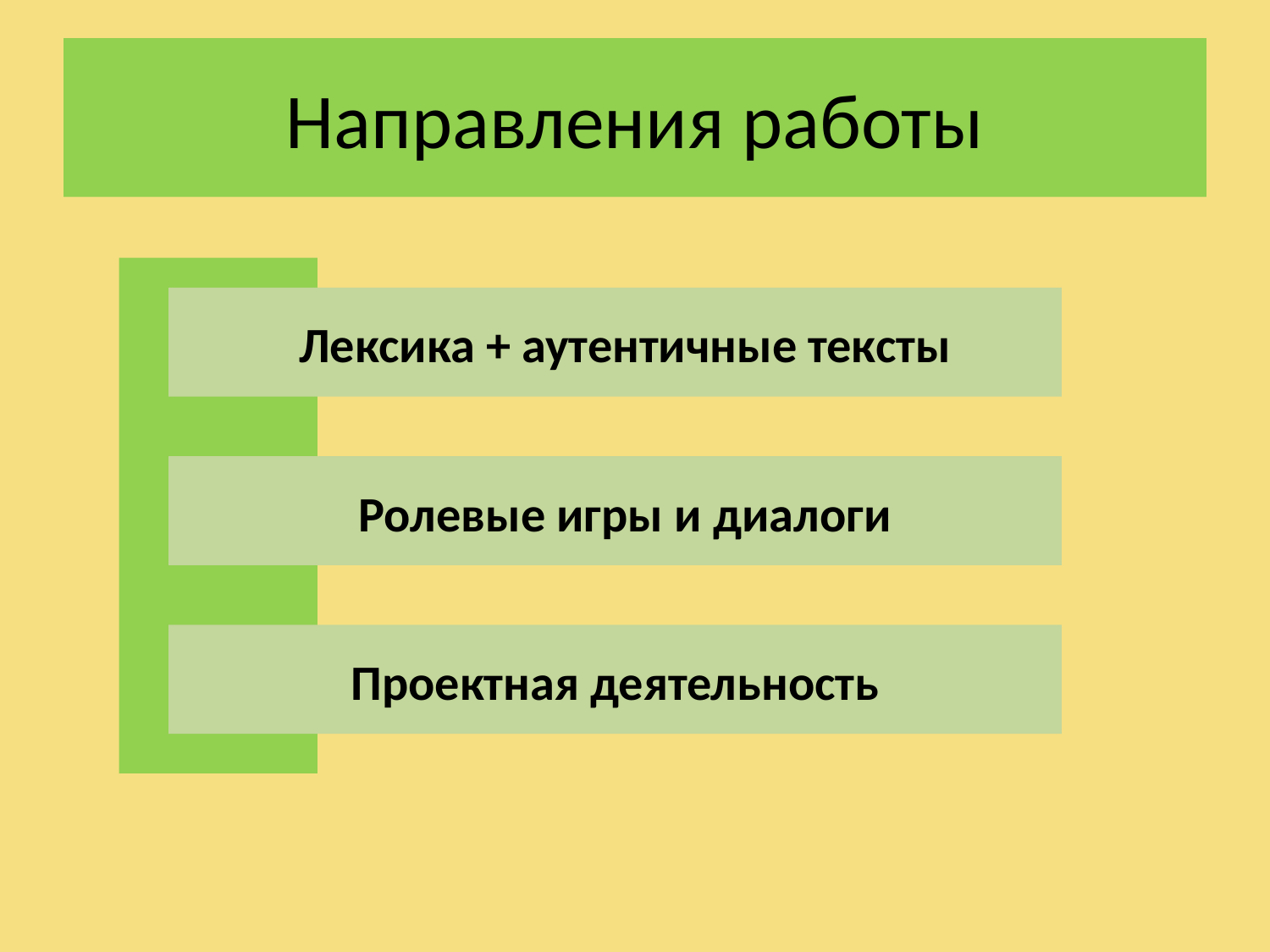

# Направления работы

Лексика + аутентичные тексты

Ролевые игры и диалоги

Проектная деятельность